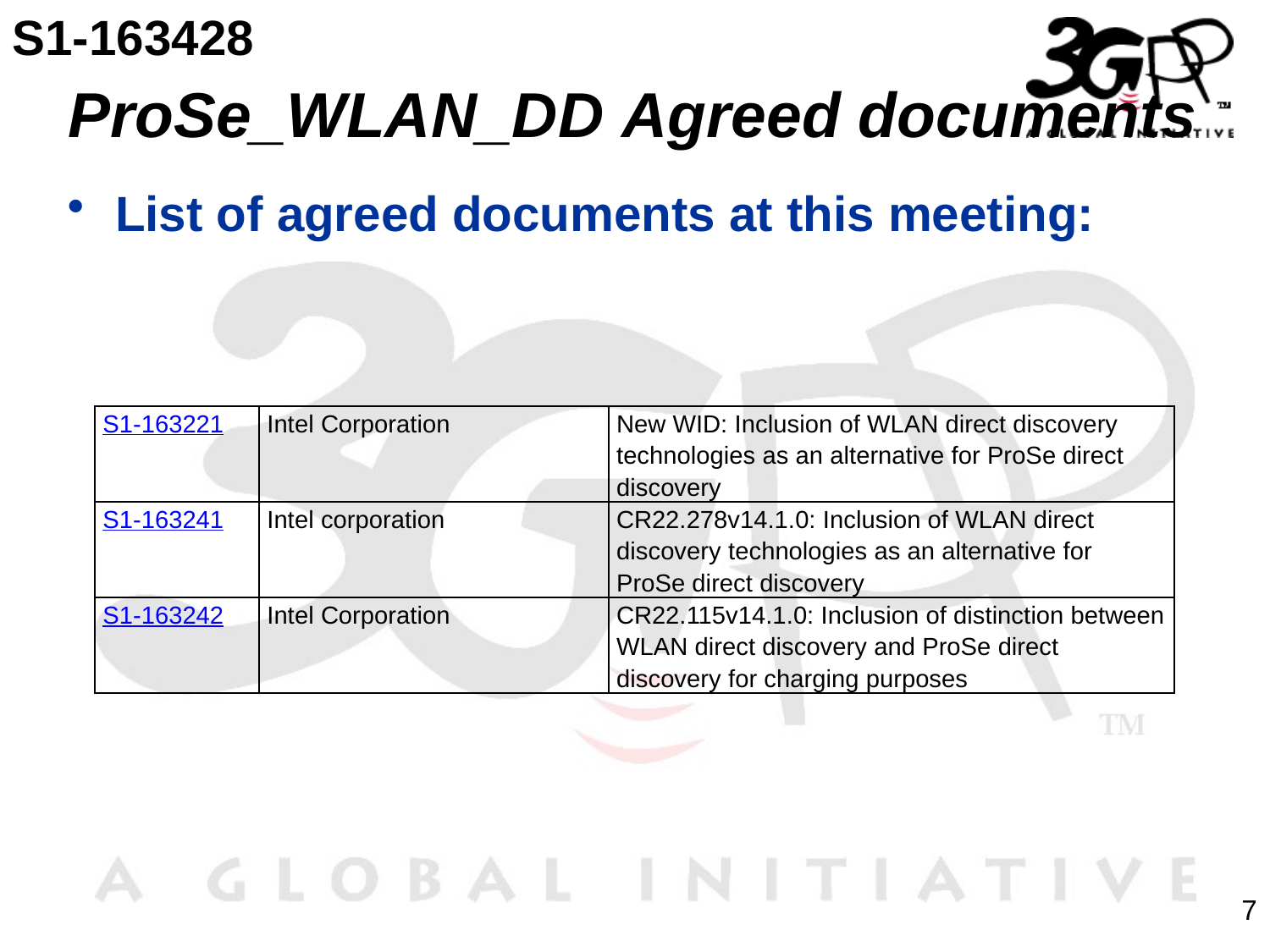

S1-163428

# ProSe_WLAN_DD Agreed documents
List of agreed documents at this meeting:

| S1-163221 | Intel Corporation | New WID: Inclusion of WLAN direct discovery technologies as an alternative for ProSe direct discovery |
| --- | --- | --- |
| S1-163241 | Intel corporation | CR22.278v14.1.0: Inclusion of WLAN direct discovery technologies as an alternative for ProSe direct discovery |
| S1-163242 | Intel Corporation | CR22.115v14.1.0: Inclusion of distinction between WLAN direct discovery and ProSe direct discovery for charging purposes |
7